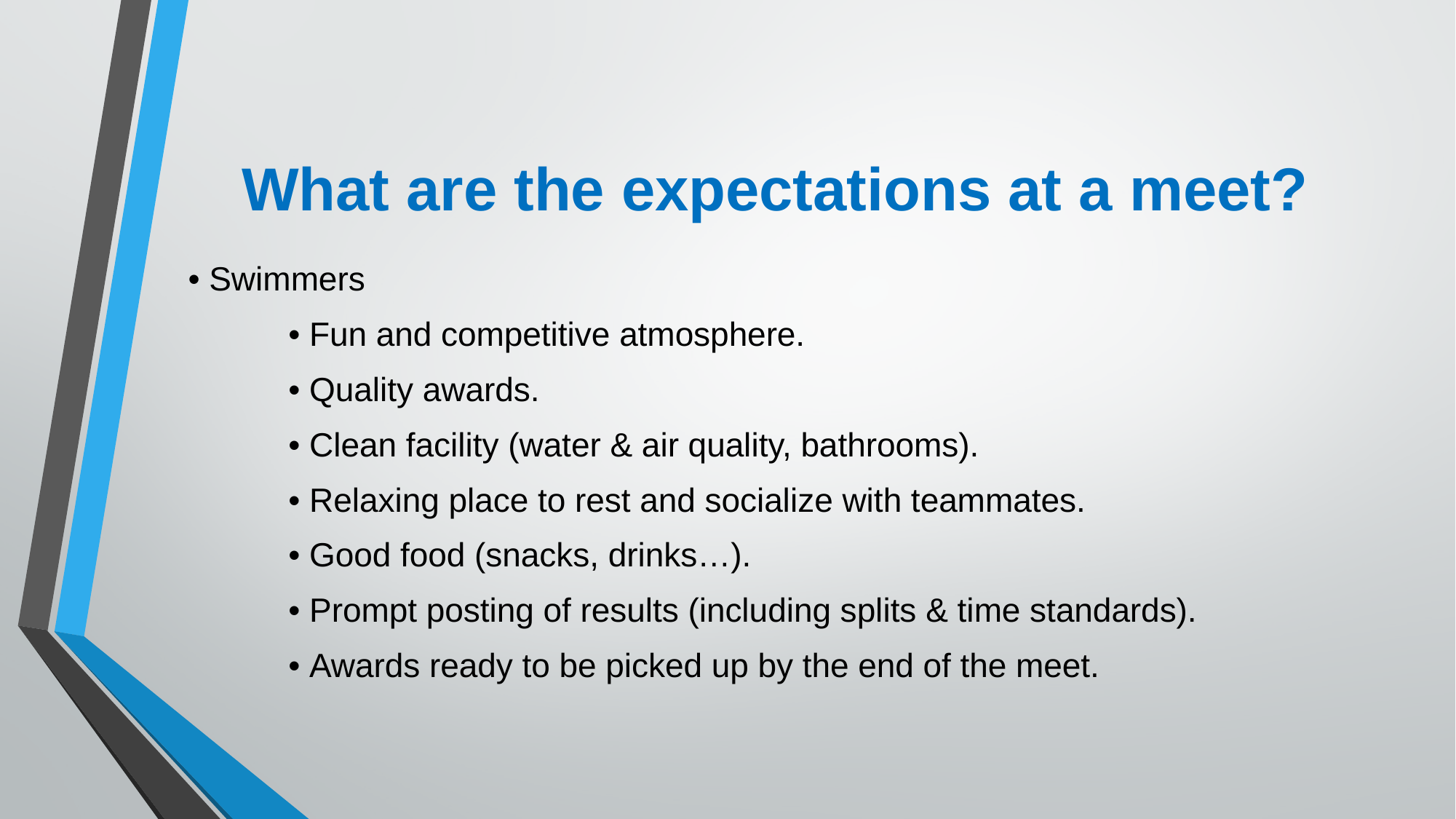

# What are the expectations at a meet?
• Swimmers
	• Fun and competitive atmosphere.
	• Quality awards.
	• Clean facility (water & air quality, bathrooms).
	• Relaxing place to rest and socialize with teammates.
	• Good food (snacks, drinks…).
	• Prompt posting of results (including splits & time standards).
	• Awards ready to be picked up by the end of the meet.